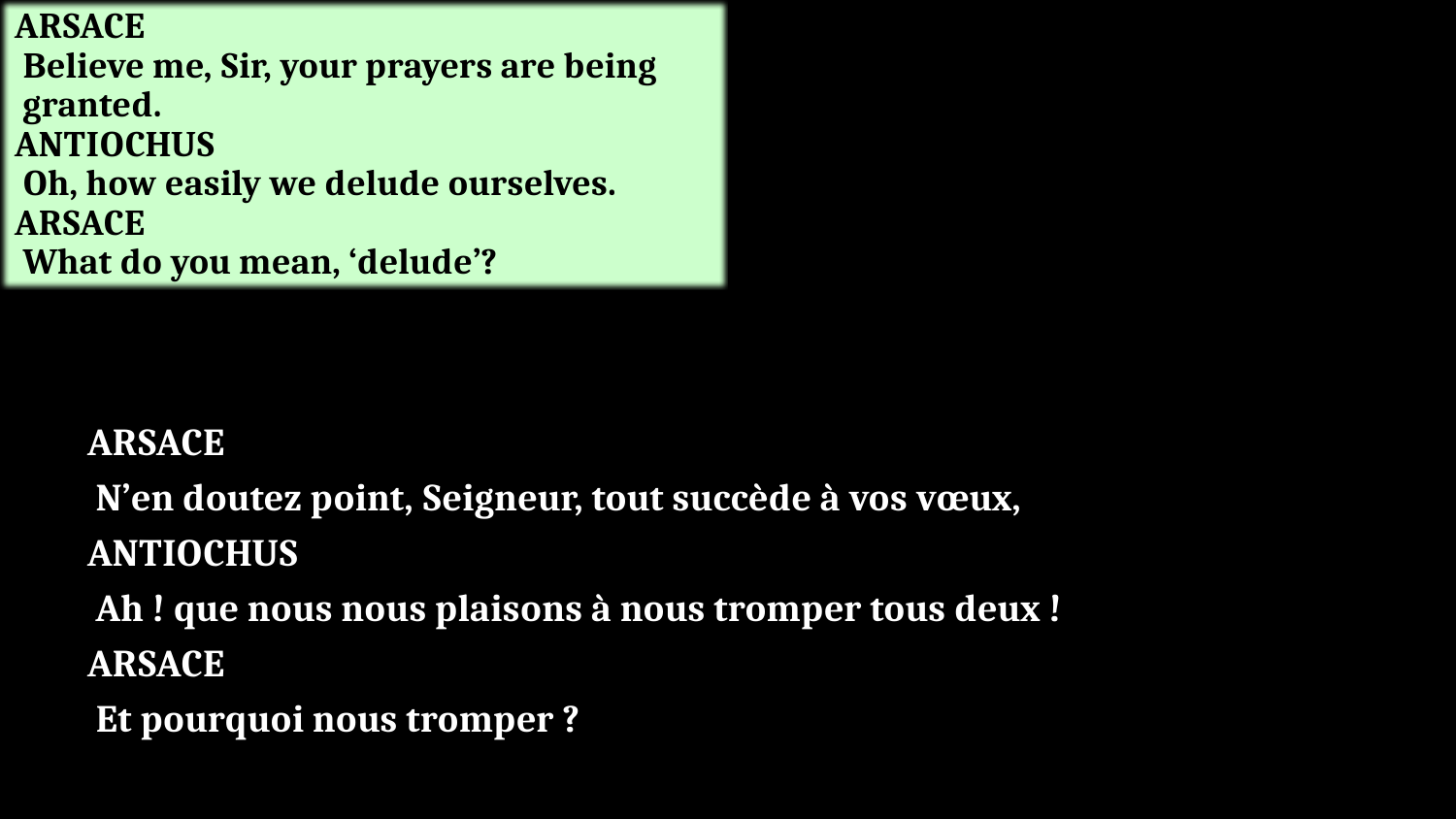

ARSACE
 Believe me, Sir, your prayers are being
 granted.
ANTIOCHUS
 Oh, how easily we delude ourselves.
ARSACE
 What do you mean, ‘delude’?
# ARSACE N’en doutez point, Seigneur, tout succède à vos vœux, ANTIOCHUS Ah ! que nous nous plaisons à nous tromper tous deux ! ARSACE Et pourquoi nous tromper ?